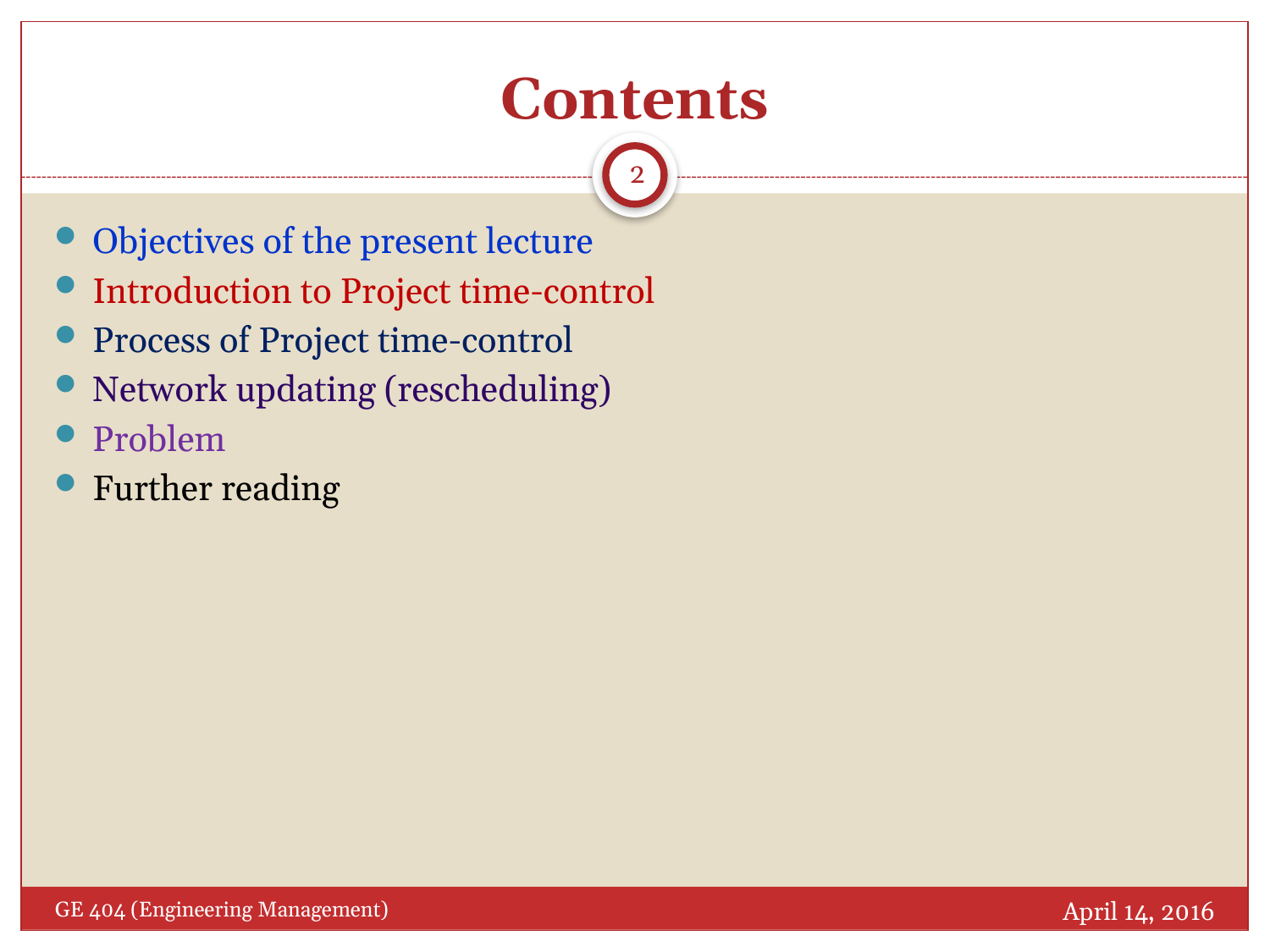

# Contents
2
Objectives of the present lecture
Introduction to Project time-control
Process of Project time-control
Network updating (rescheduling)
Problem
Further reading

April 14, 2016
GE 404 (Engineering Management)